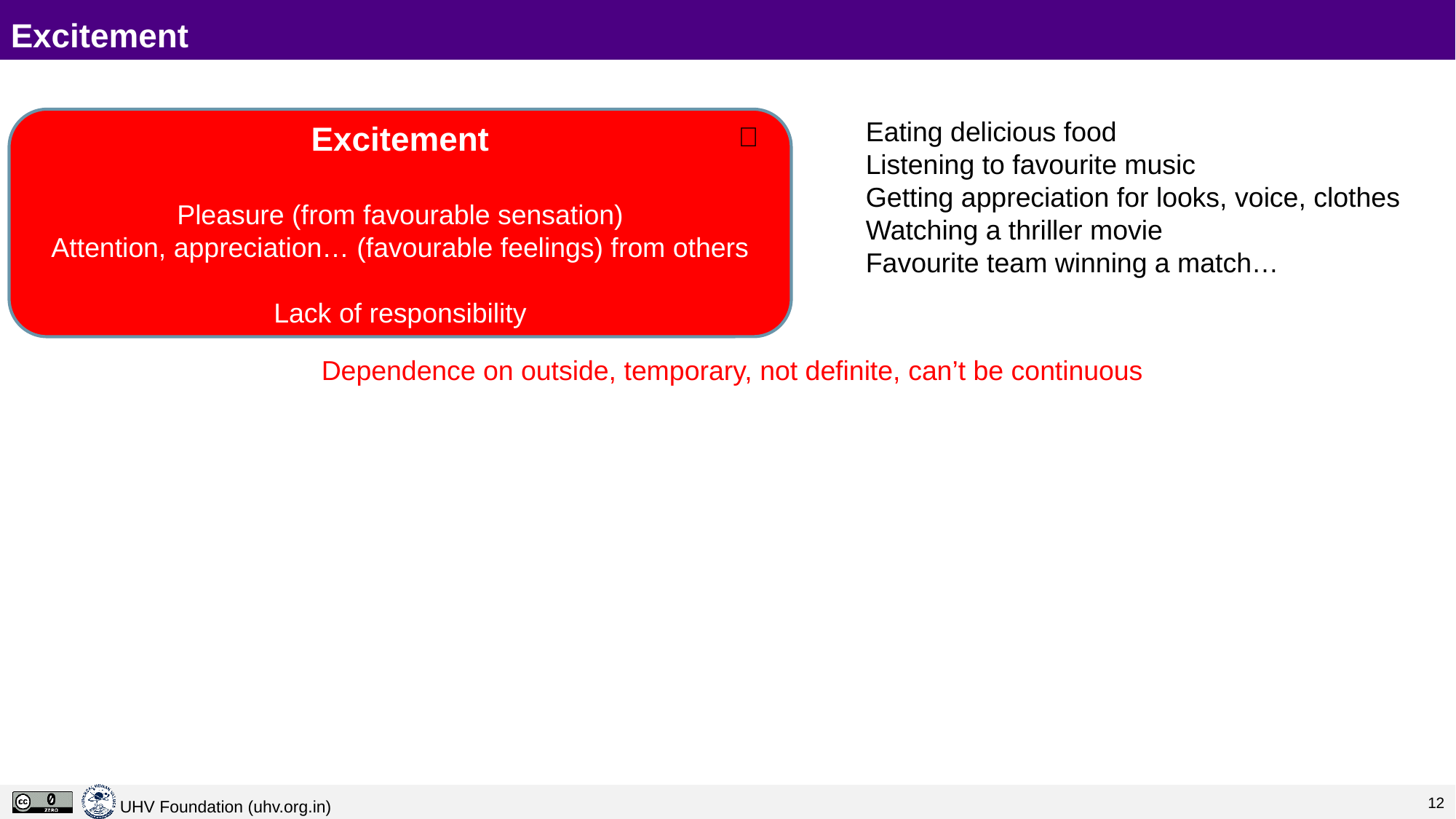

# Excitement
Excitement

Pleasure (from favourable sensation)
Attention, appreciation… (favourable feelings) from others

Lack of responsibility
🥳
Eating delicious food
Listening to favourite music
Getting appreciation for looks, voice, clothes
Watching a thriller movie
Favourite team winning a match…
Dependence on outside, temporary, not definite, can’t be continuous